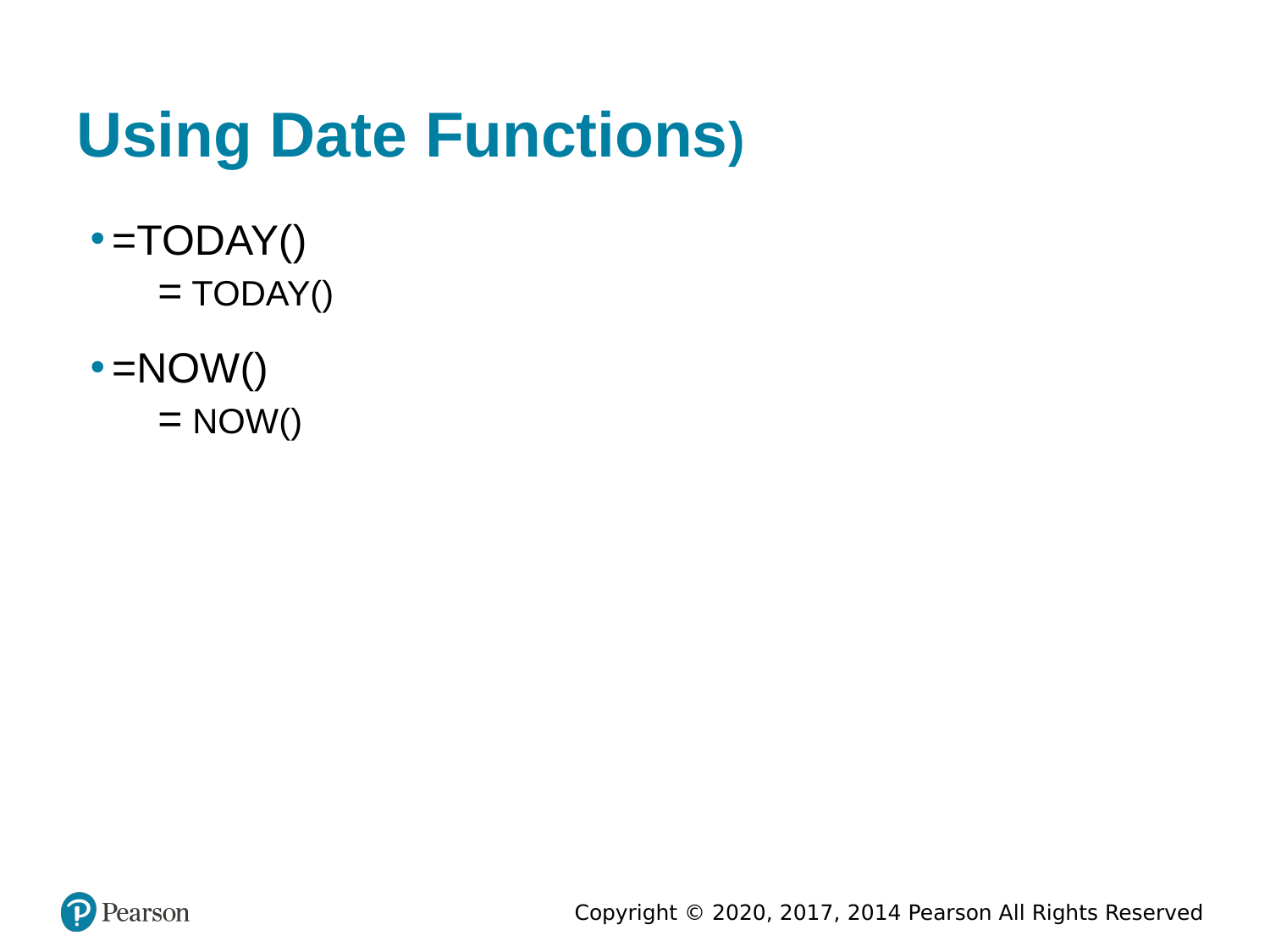

# Using Date Functions)
=TODAY()
= TODAY()
=NOW()
= NOW()